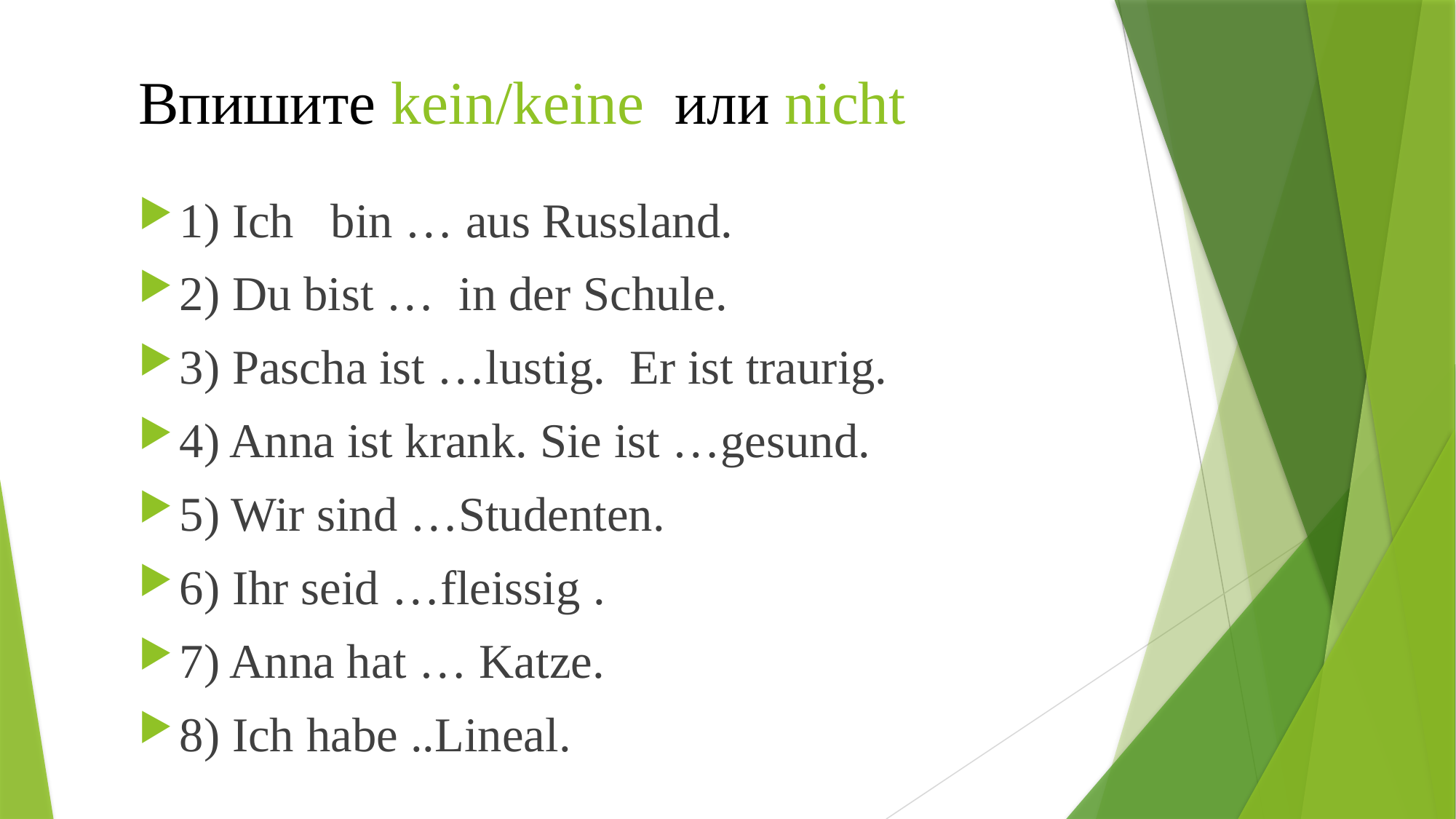

# Впишите kein/keine  или nicht
1) Ich   bin … aus Russland.
2) Du bist …  in der Schule.
3) Pascha ist …lustig.  Er ist traurig.
4) Anna ist krank. Sie ist …gesund.
5) Wir sind …Studenten.
6) Ihr seid …fleissig .
7) Anna hat … Katze.
8) Ich habe ..Lineal.